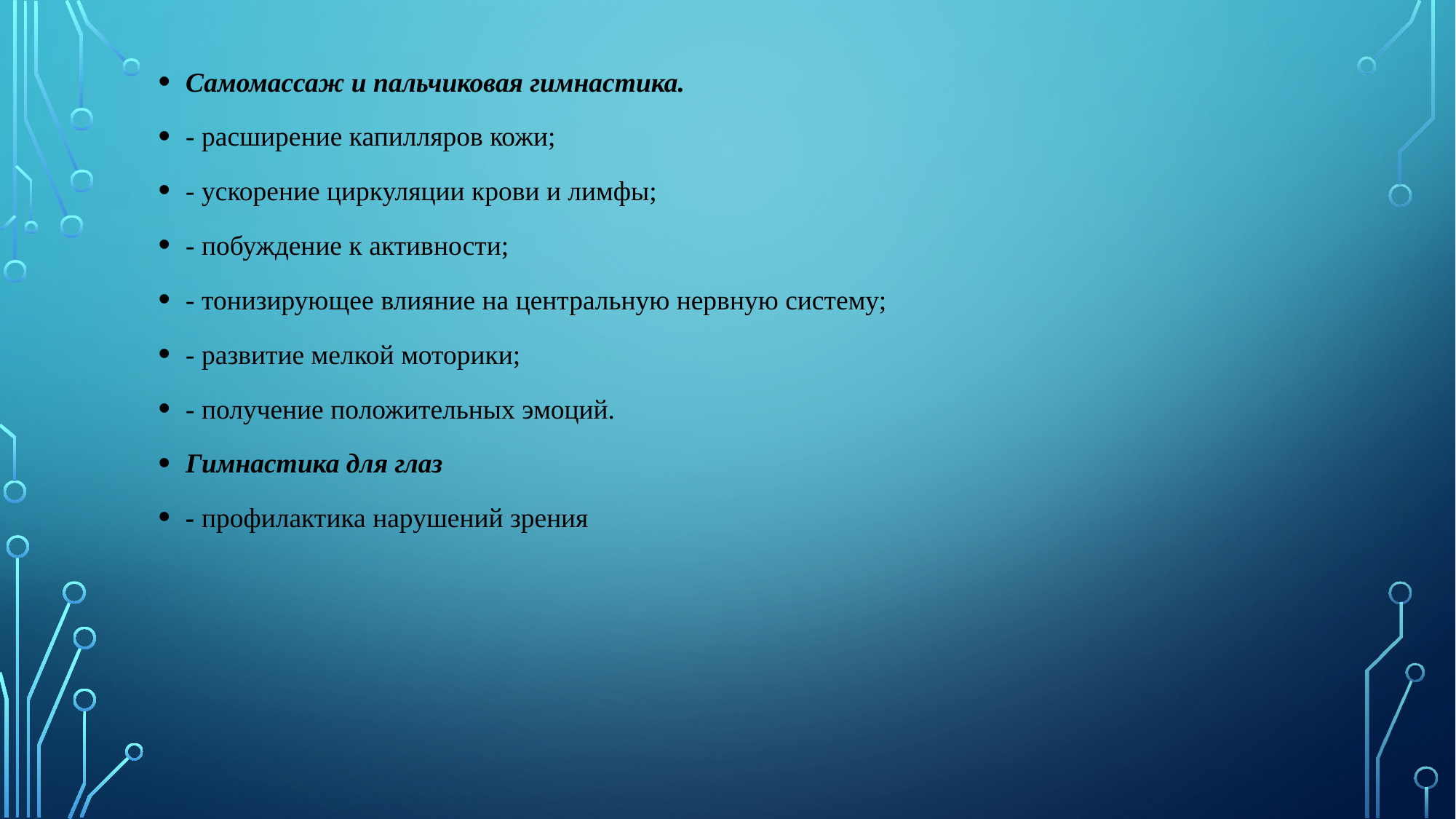

Самомассаж и пальчиковая гимнастика.
- расширение капилляров кожи;
- ускорение циркуляции крови и лимфы;
- побуждение к активности;
- тонизирующее влияние на центральную нервную систему;
- развитие мелкой моторики;
- получение положительных эмоций.
Гимнастика для глаз
- профилактика нарушений зрения